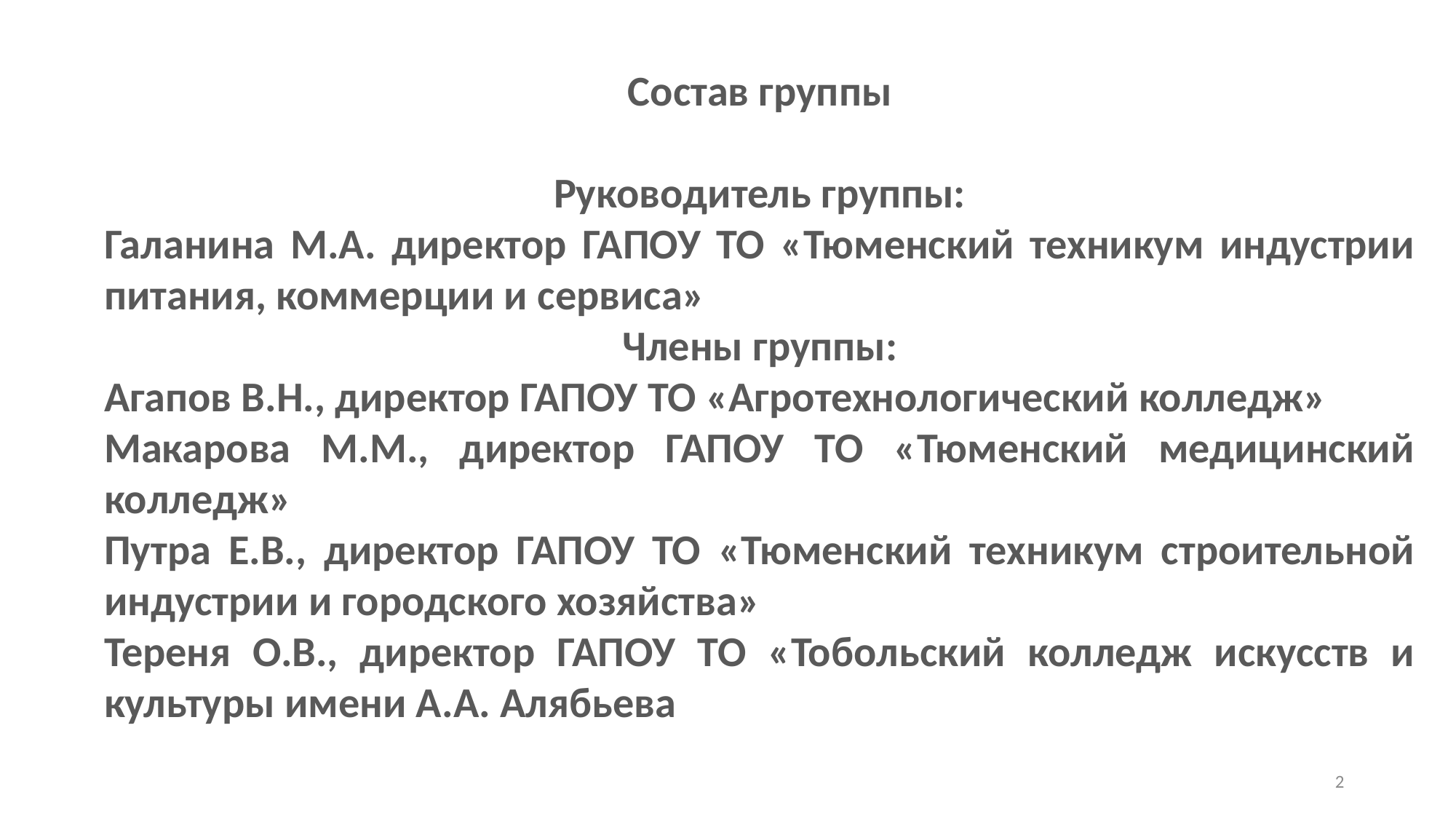

Состав группы

Руководитель группы:
Галанина М.А. директор ГАПОУ ТО «Тюменский техникум индустрии питания, коммерции и сервиса»
Члены группы:
Агапов В.Н., директор ГАПОУ ТО «Агротехнологический колледж»
Макарова М.М., директор ГАПОУ ТО «Тюменский медицинский колледж»
Путра Е.В., директор ГАПОУ ТО «Тюменский техникум строительной индустрии и городского хозяйства»
Тереня О.В., директор ГАПОУ ТО «Тобольский колледж искусств и культуры имени А.А. Алябьева
2